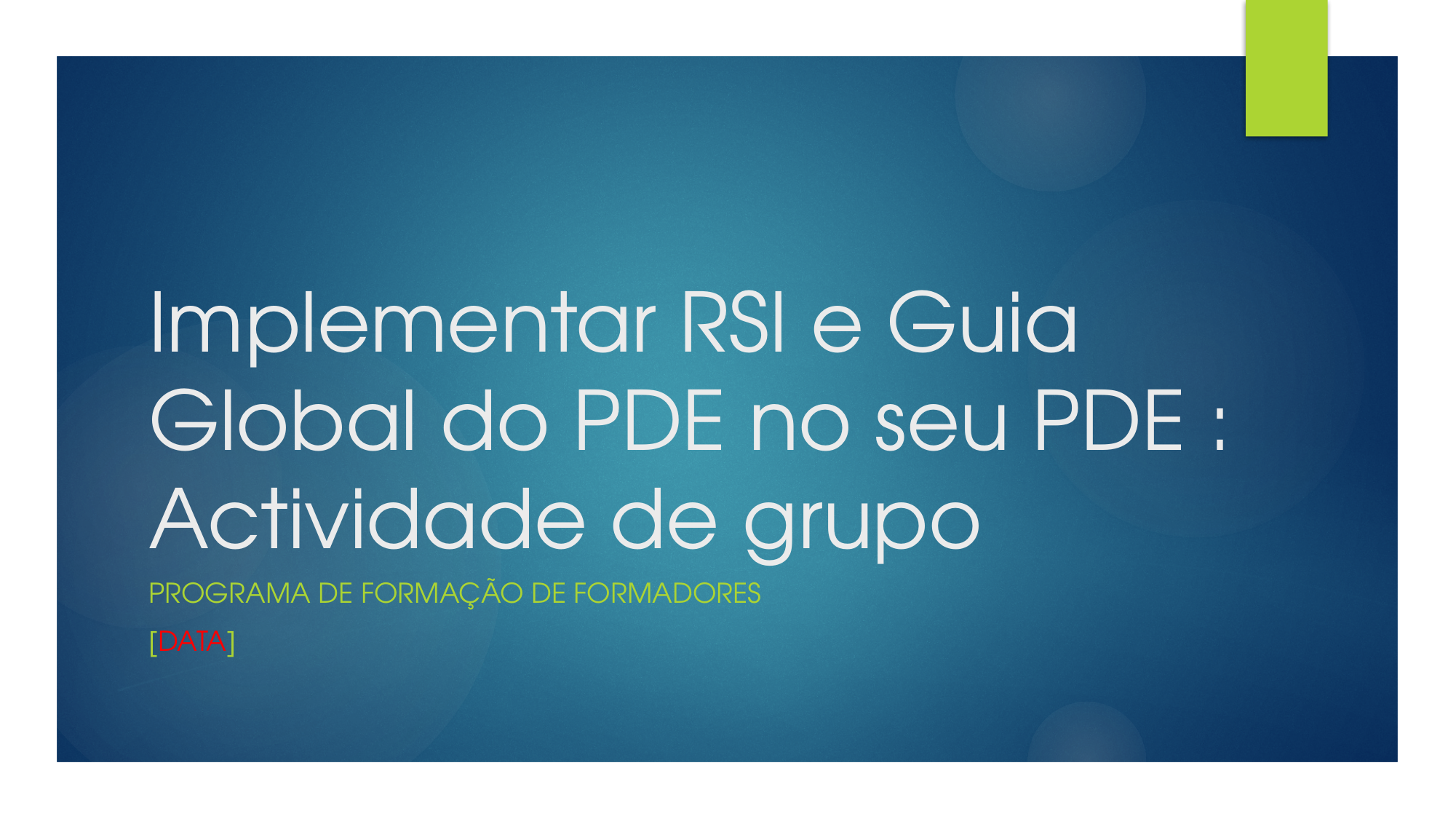

# Implementar RSI e Guia Global do PDE no seu PDE : Actividade de grupo
Programa de Formação de Formadores
[data]